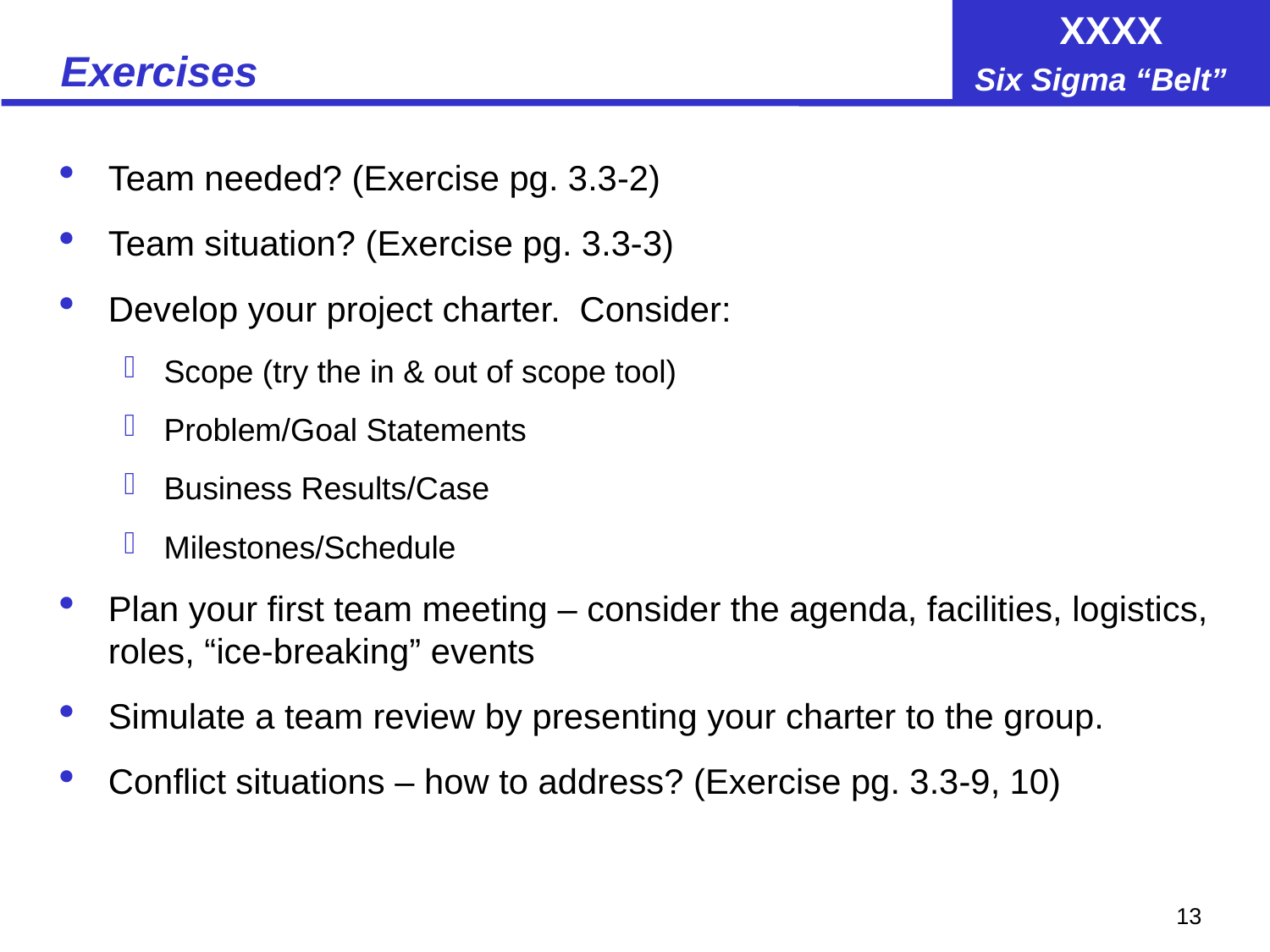

# Exercises
Team needed? (Exercise pg. 3.3-2)
Team situation? (Exercise pg. 3.3-3)
Develop your project charter.  Consider:
Scope (try the in & out of scope tool)
Problem/Goal Statements
Business Results/Case
Milestones/Schedule
Plan your first team meeting – consider the agenda, facilities, logistics, roles, “ice-breaking” events
Simulate a team review by presenting your charter to the group.
Conflict situations – how to address? (Exercise pg. 3.3-9, 10)